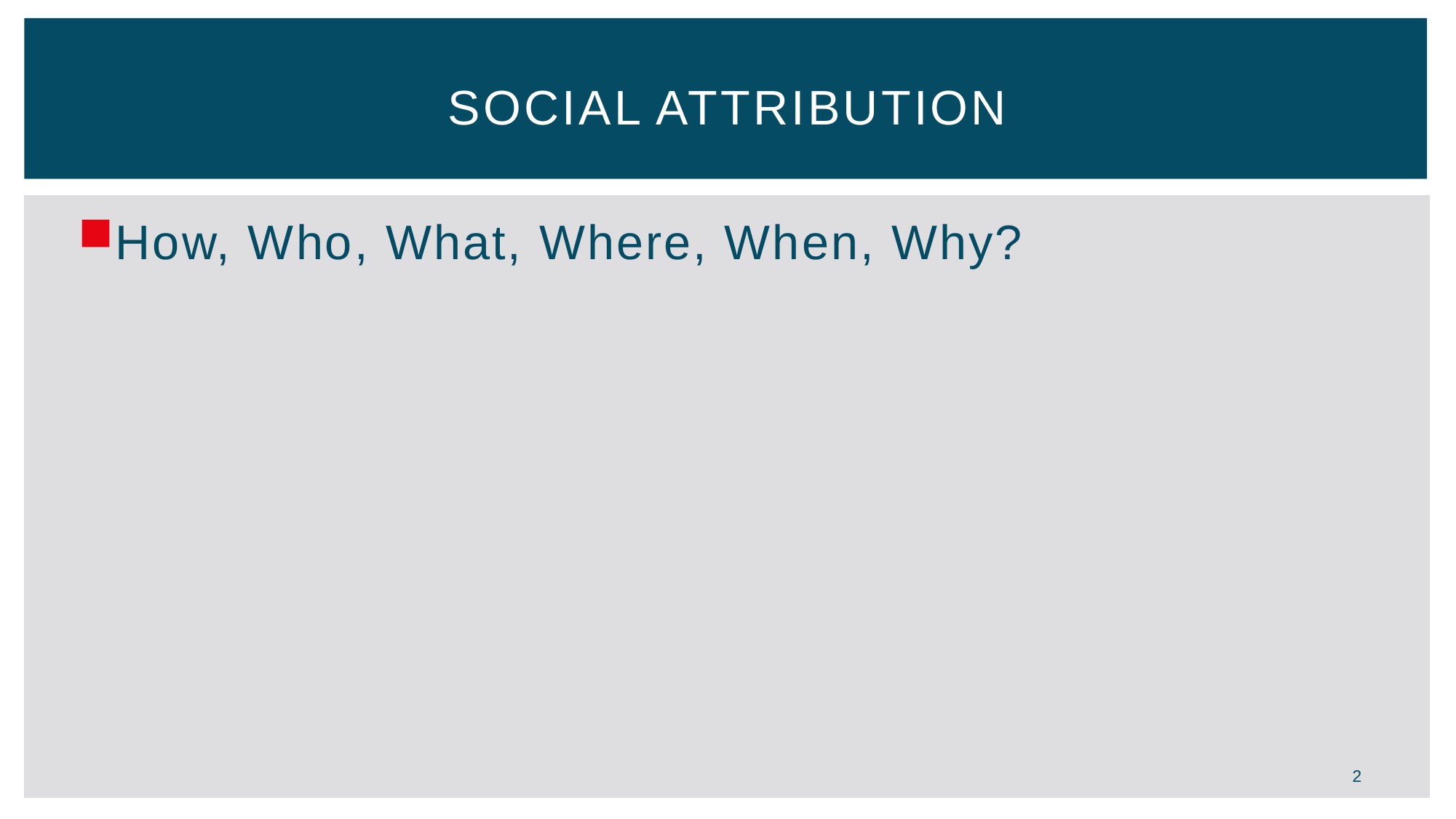

# Social Attribution
How, Who, What, Where, When, Why?
2